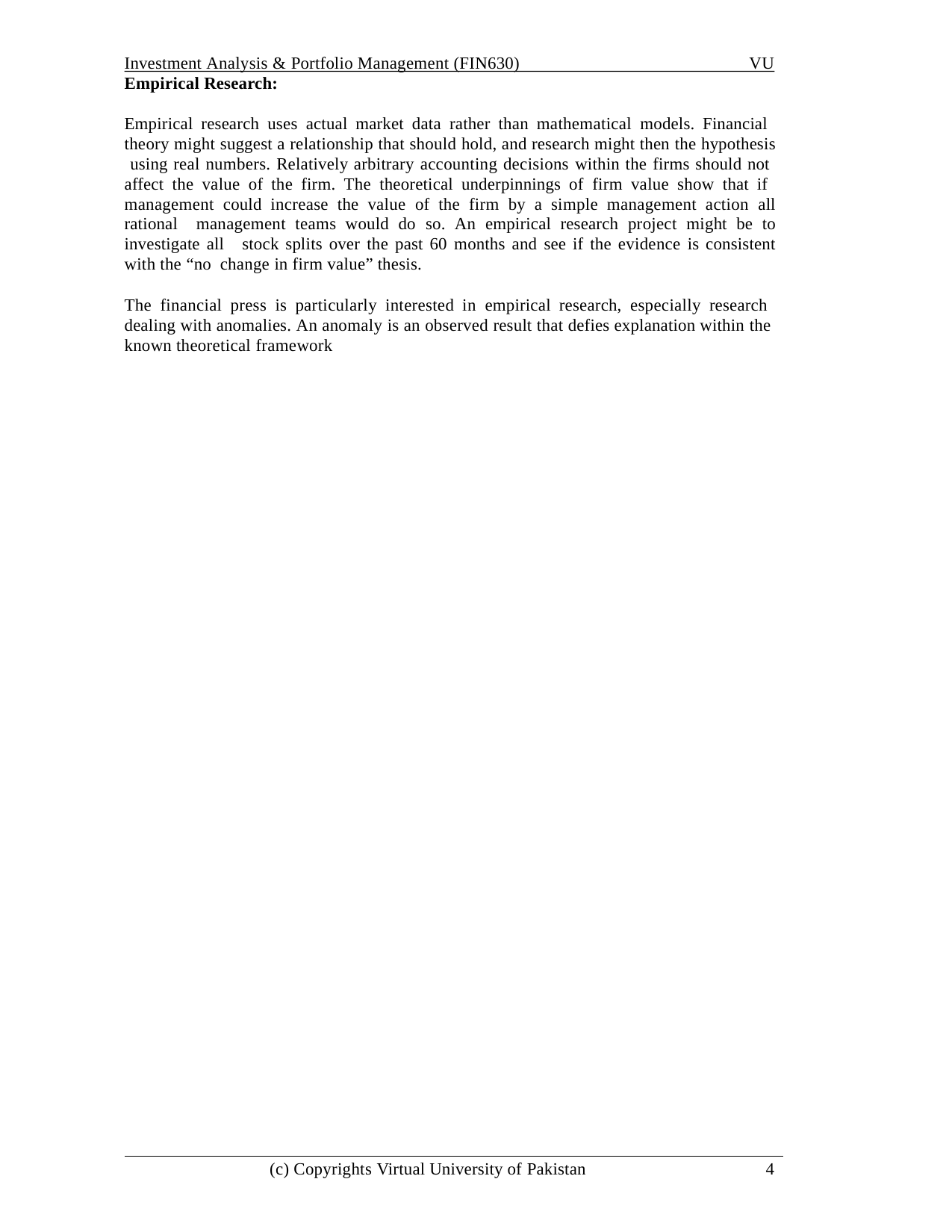

Investment Analysis & Portfolio Management (FIN630)
VU
Empirical Research:

Empirical research uses actual market data rather than mathematical models. Financial  theory might suggest a relationship that should hold, and research might then the hypothesis  using real numbers. Relatively arbitrary accounting decisions within the firms should not  affect the value of the firm. The theoretical underpinnings of firm value show that if  management could increase the value of the firm by a simple management action all rational  management teams would do so. An empirical research project might be to investigate all  stock splits over the past 60 months and see if the evidence is consistent with the “no  change in firm value” thesis.

The financial press is particularly interested in empirical research, especially research  dealing with anomalies. An anomaly is an observed result that defies explanation within the  known theoretical framework

(c) Copyrights Virtual University of Pakistan
4